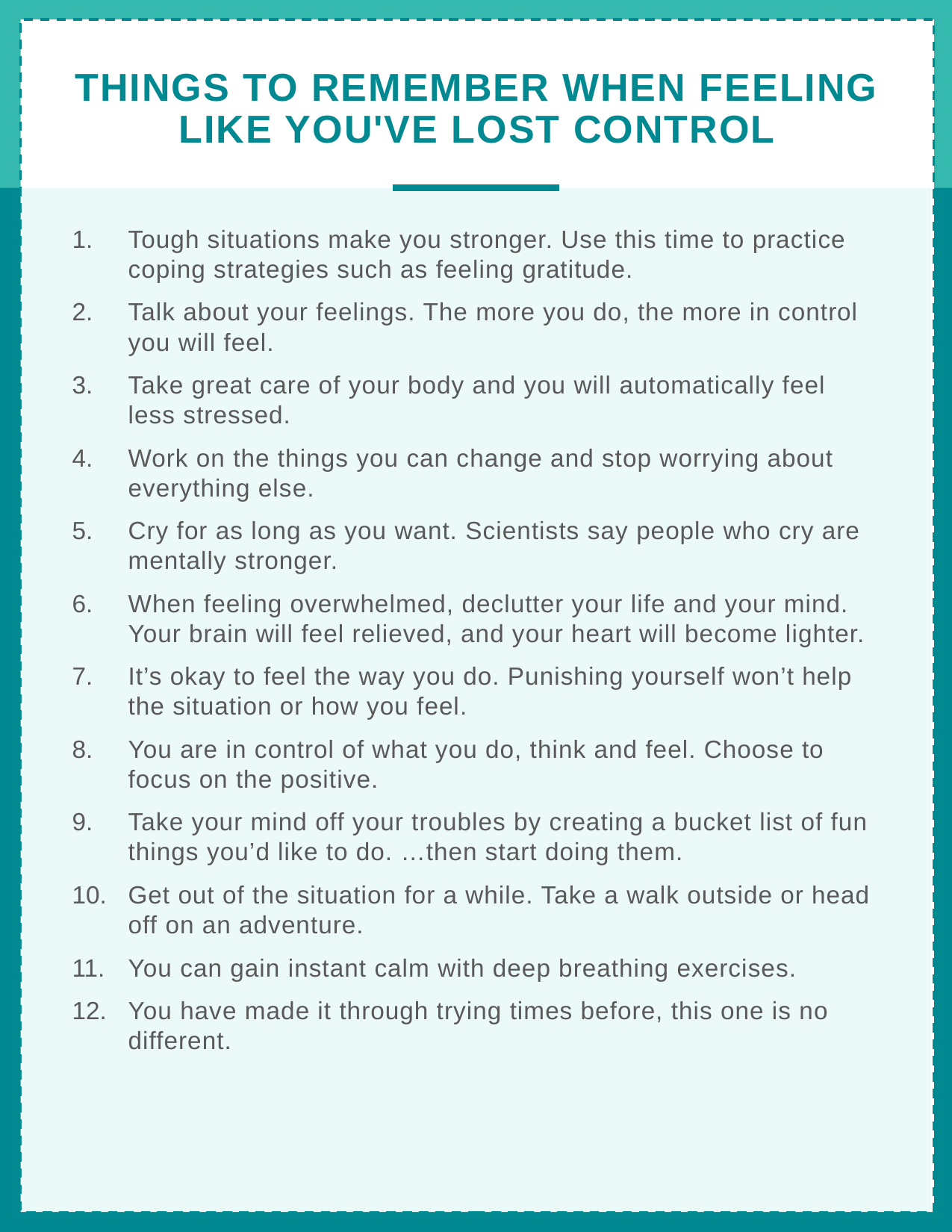

# THINGS TO REMEMBER WHEN FEELING LIKE YOU'VE LOST CONTROL

Tough situations make you stronger. Use this time to practice coping strategies such as feeling gratitude.
Talk about your feelings. The more you do, the more in control you will feel.
Take great care of your body and you will automatically feel less stressed.
Work on the things you can change and stop worrying about everything else.
Cry for as long as you want. Scientists say people who cry are mentally stronger.
When feeling overwhelmed, declutter your life and your mind. Your brain will feel relieved, and your heart will become lighter.
It’s okay to feel the way you do. Punishing yourself won’t help the situation or how you feel.
You are in control of what you do, think and feel. Choose to focus on the positive.
Take your mind off your troubles by creating a bucket list of fun things you’d like to do. …then start doing them.
Get out of the situation for a while. Take a walk outside or head off on an adventure.
You can gain instant calm with deep breathing exercises.
You have made it through trying times before, this one is no different.